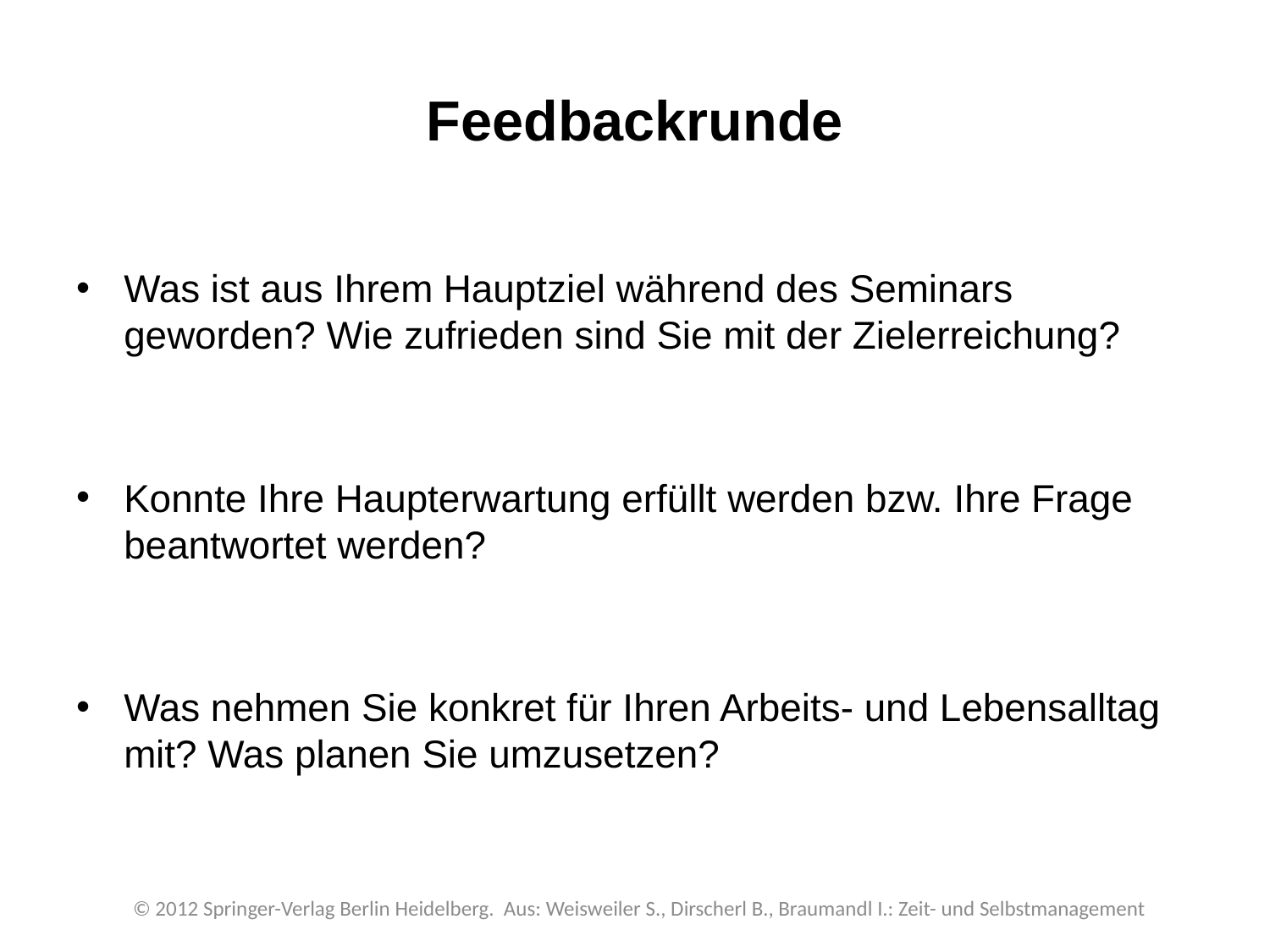

# Feedbackrunde
Was ist aus Ihrem Hauptziel während des Seminars geworden? Wie zufrieden sind Sie mit der Zielerreichung?

Konnte Ihre Haupterwartung erfüllt werden bzw. Ihre Frage beantwortet werden?

Was nehmen Sie konkret für Ihren Arbeits- und Lebensalltag mit? Was planen Sie umzusetzen?
© 2012 Springer-Verlag Berlin Heidelberg.  Aus: Weisweiler S., Dirscherl B., Braumandl I.: Zeit- und Selbstmanagement